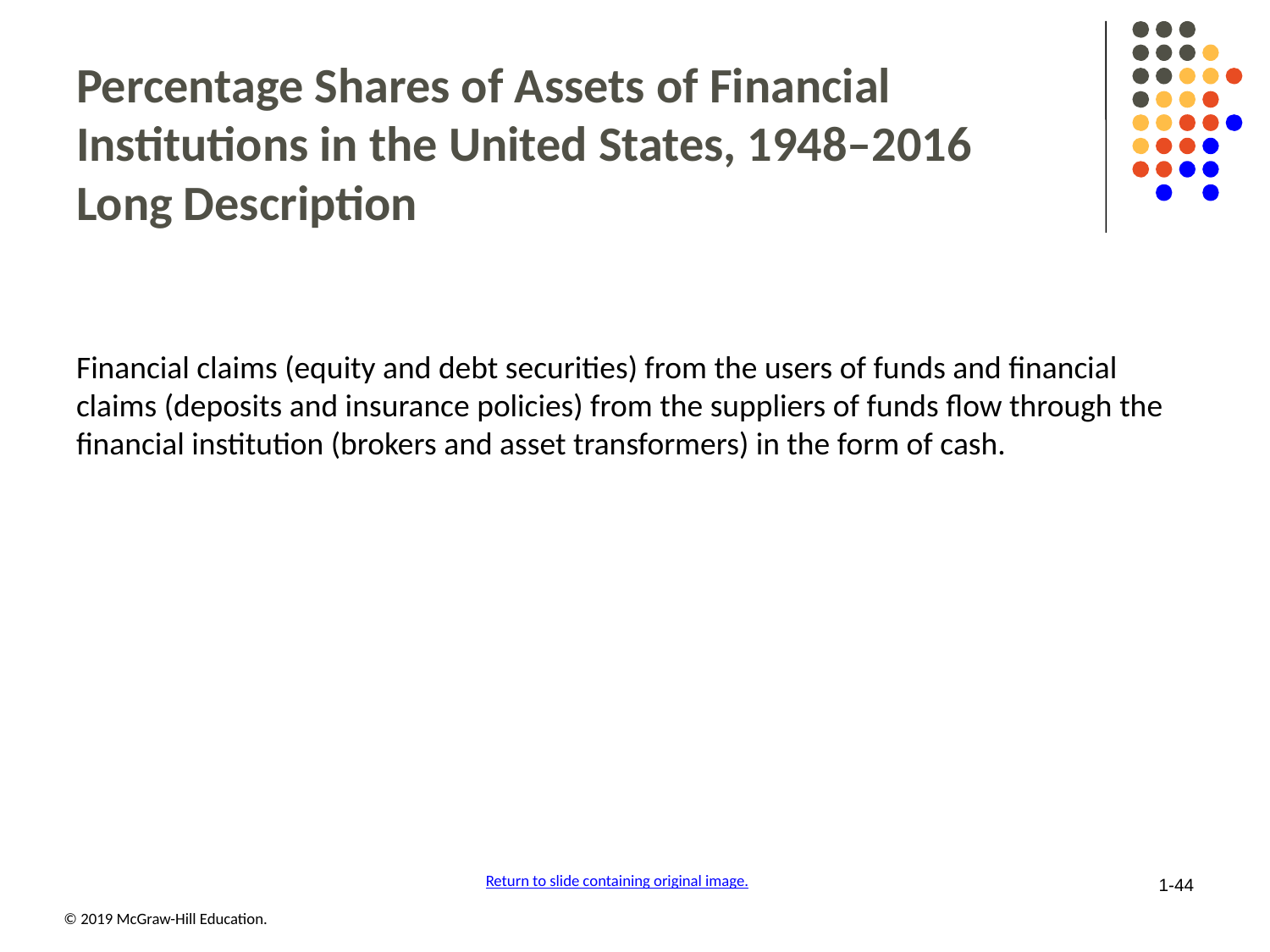

# Percentage Shares of Assets of Financial Institutions in the United States, 1948–2016 Long Description
Financial claims (equity and debt securities) from the users of funds and financial claims (deposits and insurance policies) from the suppliers of funds flow through the financial institution (brokers and asset transformers) in the form of cash.
Return to slide containing original image.
1-44